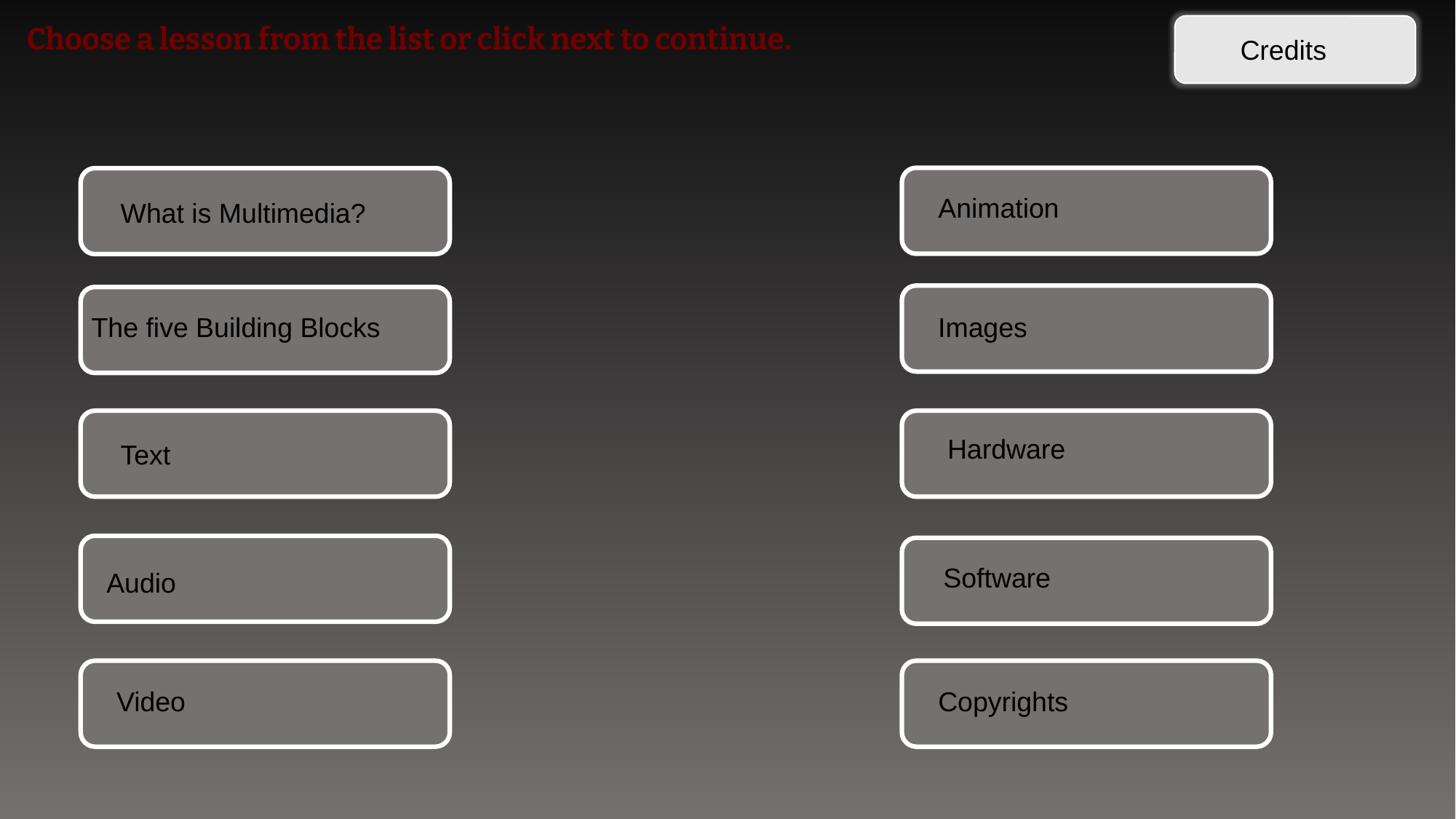

Choose a lesson from the list or click next to continue.
Credits

Animation
What is Multimedia?

The five Building Blocks
Images

Hardware
Text

Software
Audio

Video
Copyrights